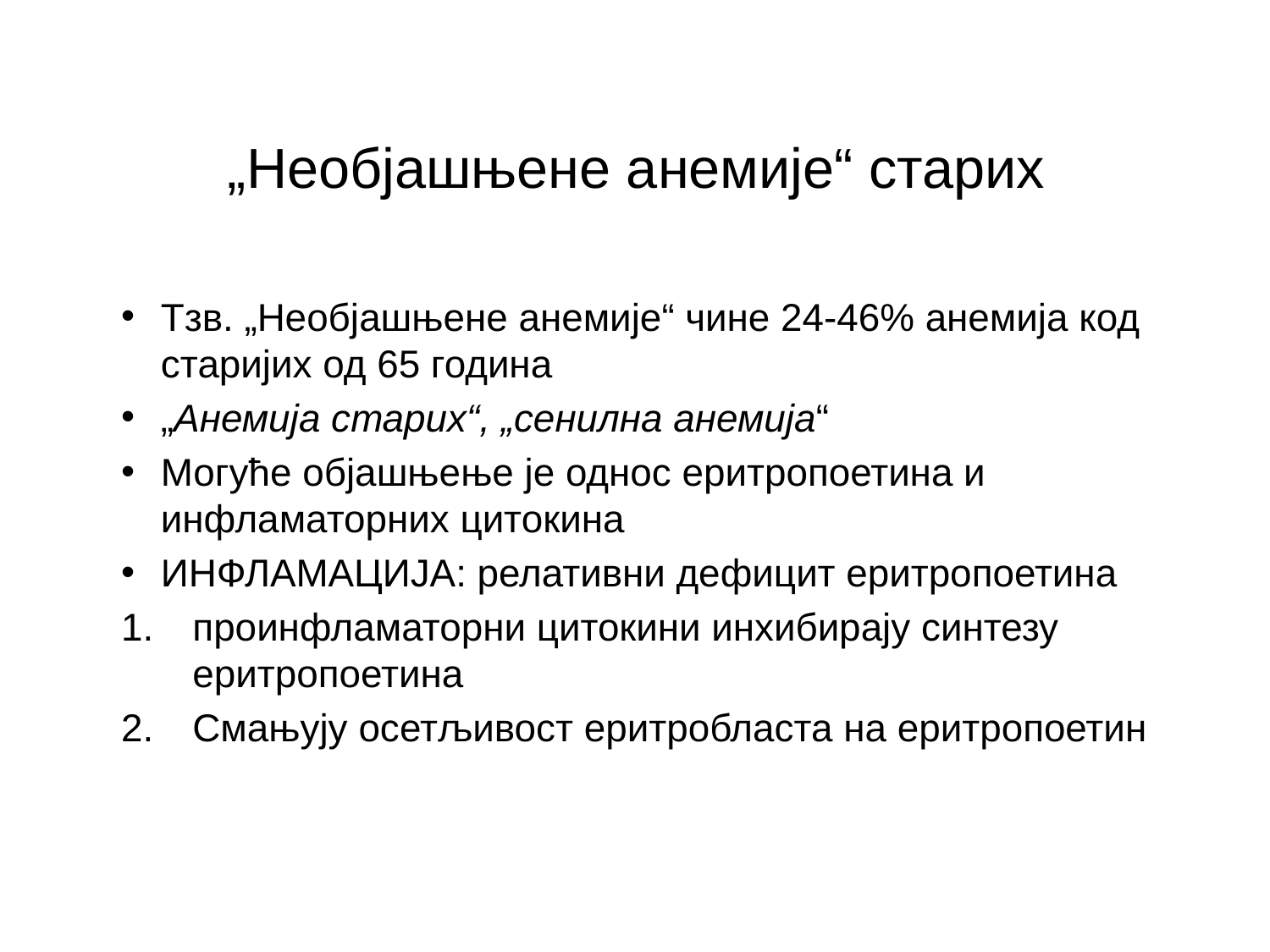

# „Необјашњене анемије“ старих
Тзв. „Необјашњене анемије“ чине 24-46% анемија код старијих од 65 година
„Aнемија старих“, „сенилна анемија“
Могуће објашњење је однос еритропоетина и инфламаторних цитокина
ИНФЛАМАЦИЈА: релативни дефицит еритропоетина
проинфламаторни цитокини инхибирају синтезу еритропоетина
Смањују осетљивост еритробласта на еритропоетин